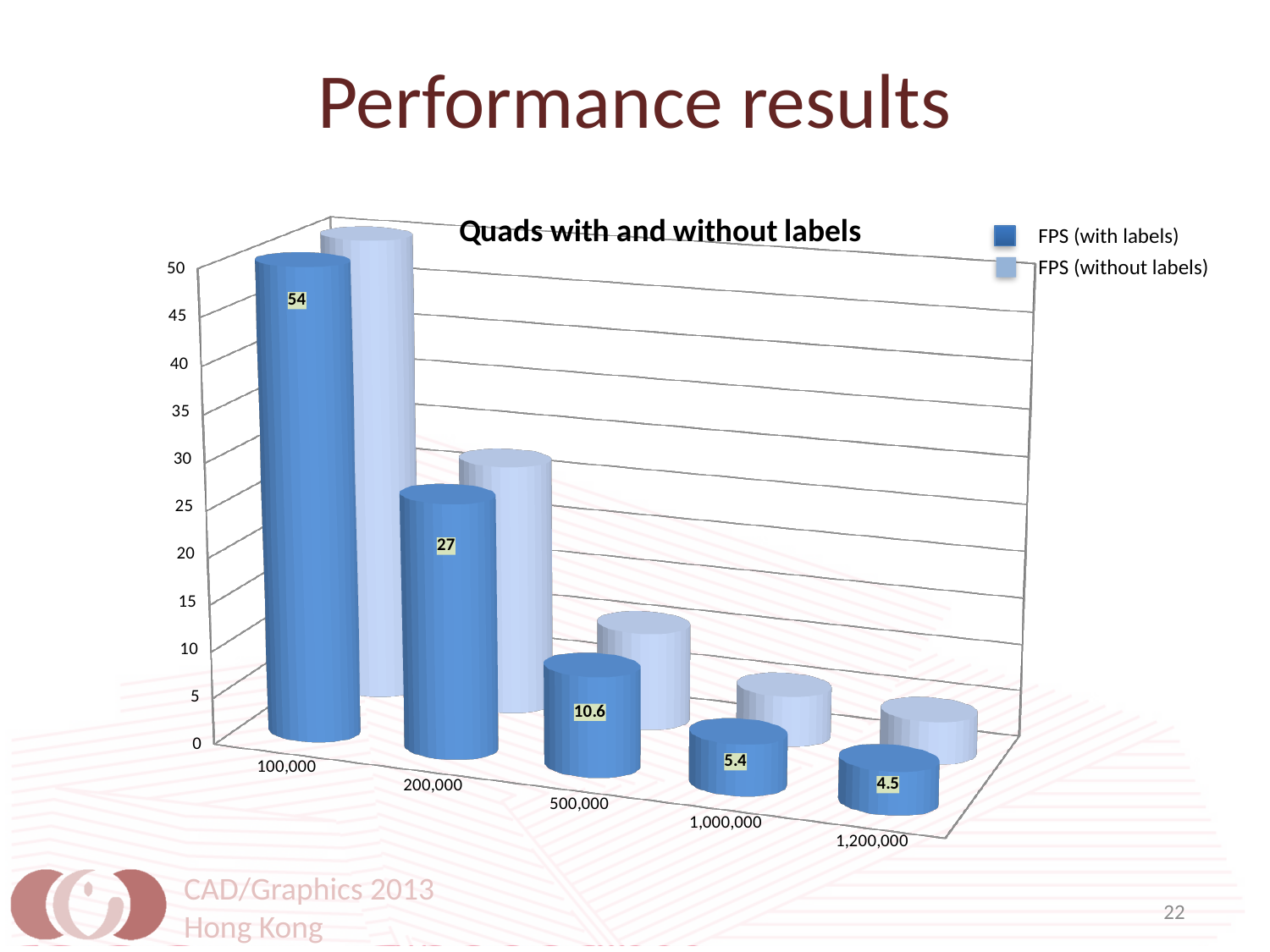

# Performance results

[unsupported chart]

FPS (with labels)

FPS (without labels)

CAD/Graphics 2013
Hong Kong